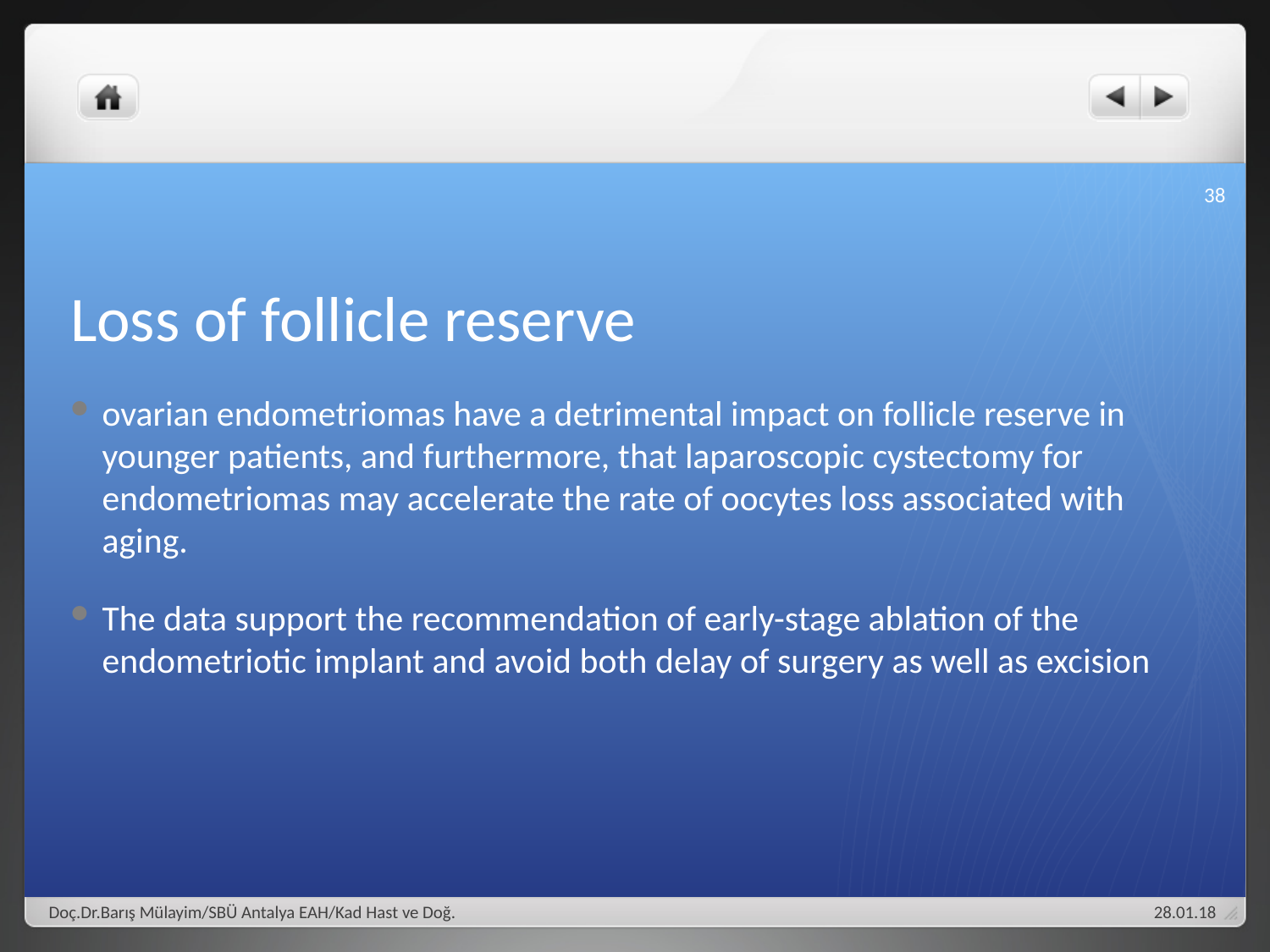

38
# Loss of follicle reserve
ovarian endometriomas have a detrimental impact on follicle reserve in younger patients, and furthermore, that laparoscopic cystectomy for endometriomas may accelerate the rate of oocytes loss associated with aging.
The data support the recommendation of early-stage ablation of the endometriotic implant and avoid both delay of surgery as well as excision
Doç.Dr.Barış Mülayim/SBÜ Antalya EAH/Kad Hast ve Doğ.
28.01.18